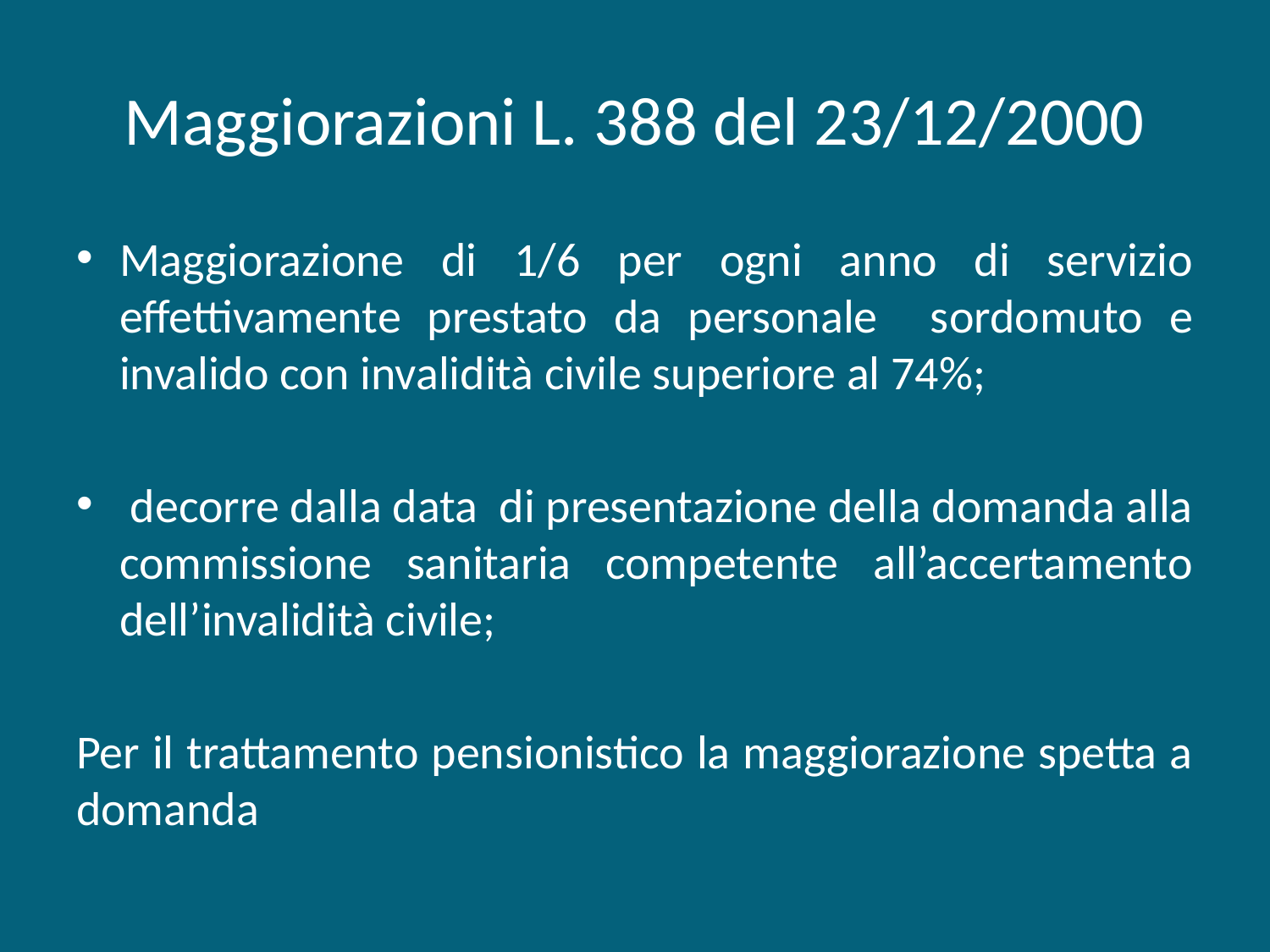

# Maggiorazioni L. 388 del 23/12/2000
Maggiorazione di 1/6 per ogni anno di servizio effettivamente prestato da personale  sordomuto e invalido con invalidità civile superiore al 74%;

 decorre dalla data  di presentazione della domanda alla commissione sanitaria competente all’accertamento dell’invalidità civile;

Per il trattamento pensionistico la maggiorazione spetta a domanda